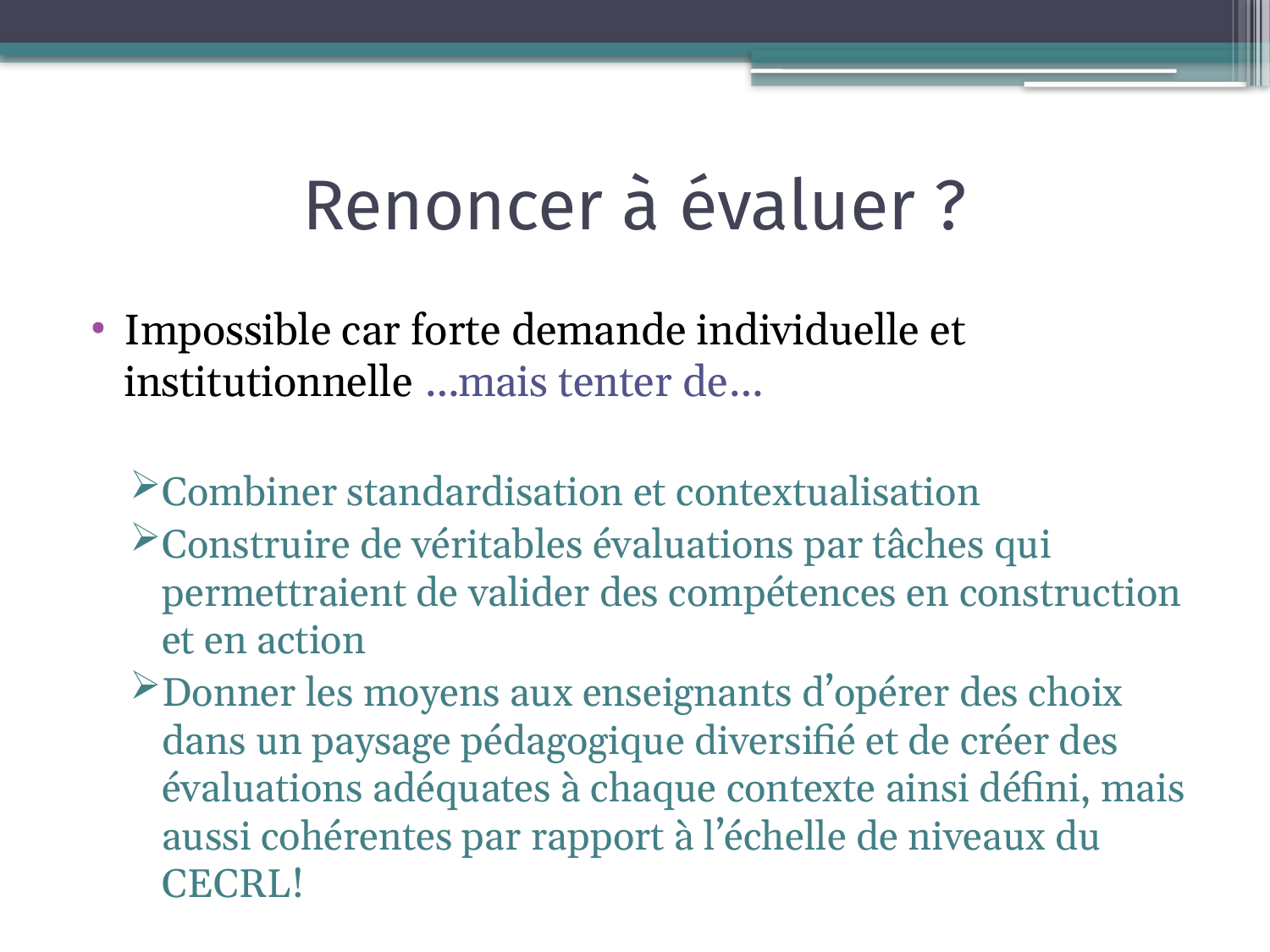

# Renoncer à évaluer ?
Impossible car forte demande individuelle et institutionnelle …mais tenter de…

Combiner standardisation et contextualisation
Construire de véritables évaluations par tâches qui permettraient de valider des compétences en construction et en action
Donner les moyens aux enseignants d’opérer des choix dans un paysage pédagogique diversifié et de créer des évaluations adéquates à chaque contexte ainsi défini, mais aussi cohérentes par rapport à l’échelle de niveaux du CECRL!